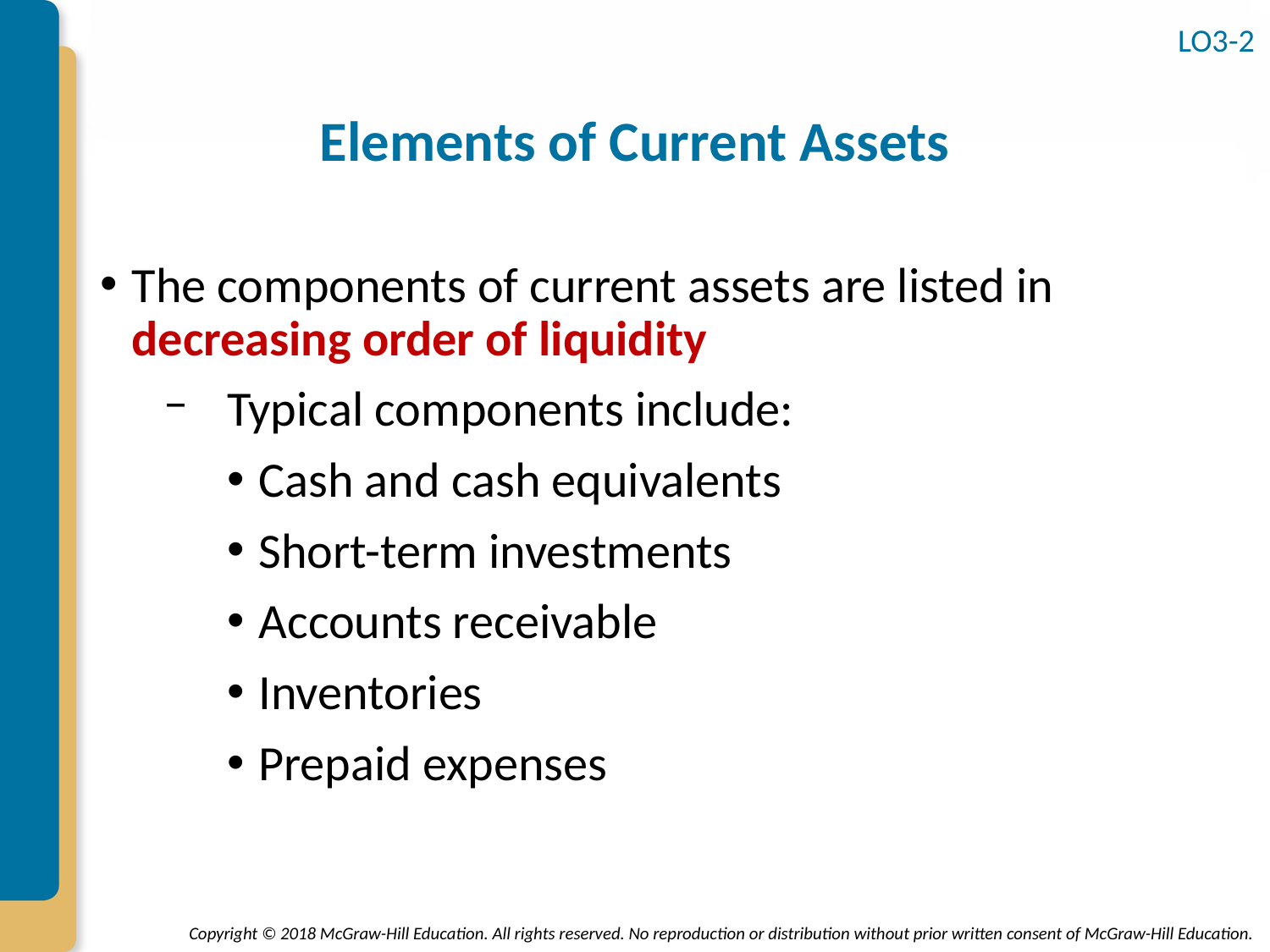

LO3-2
# Elements of Current Assets
The components of current assets are listed in decreasing order of liquidity
Typical components include:
Cash and cash equivalents
Short-term investments
Accounts receivable
Inventories
Prepaid expenses